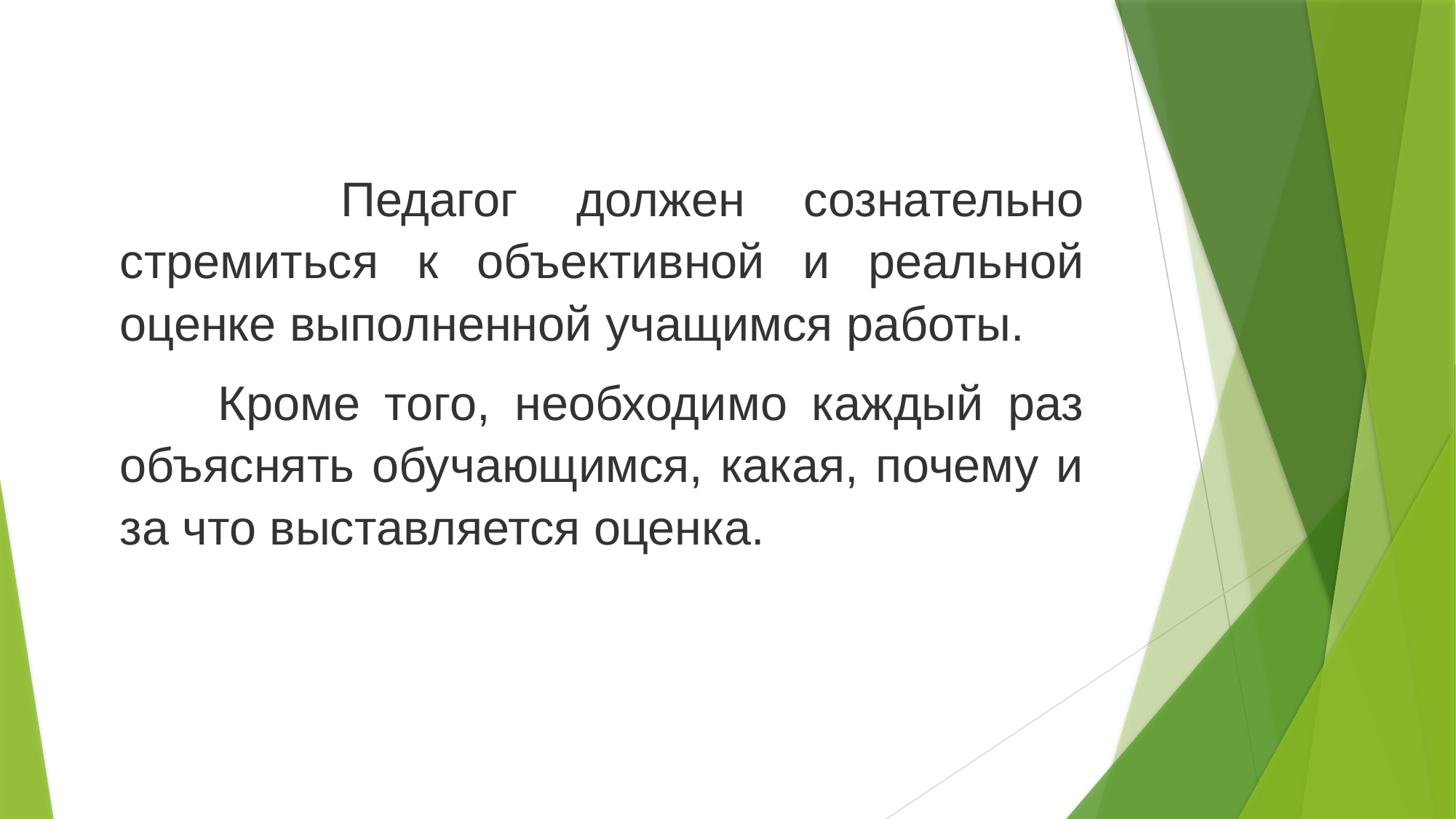

Педагог должен сознательно стремиться к объективной и реальной оценке выполненной учащимся работы.
    Кроме того, необходимо каждый раз объяснять обучающимся, какая, почему и за что выставляется оценка.